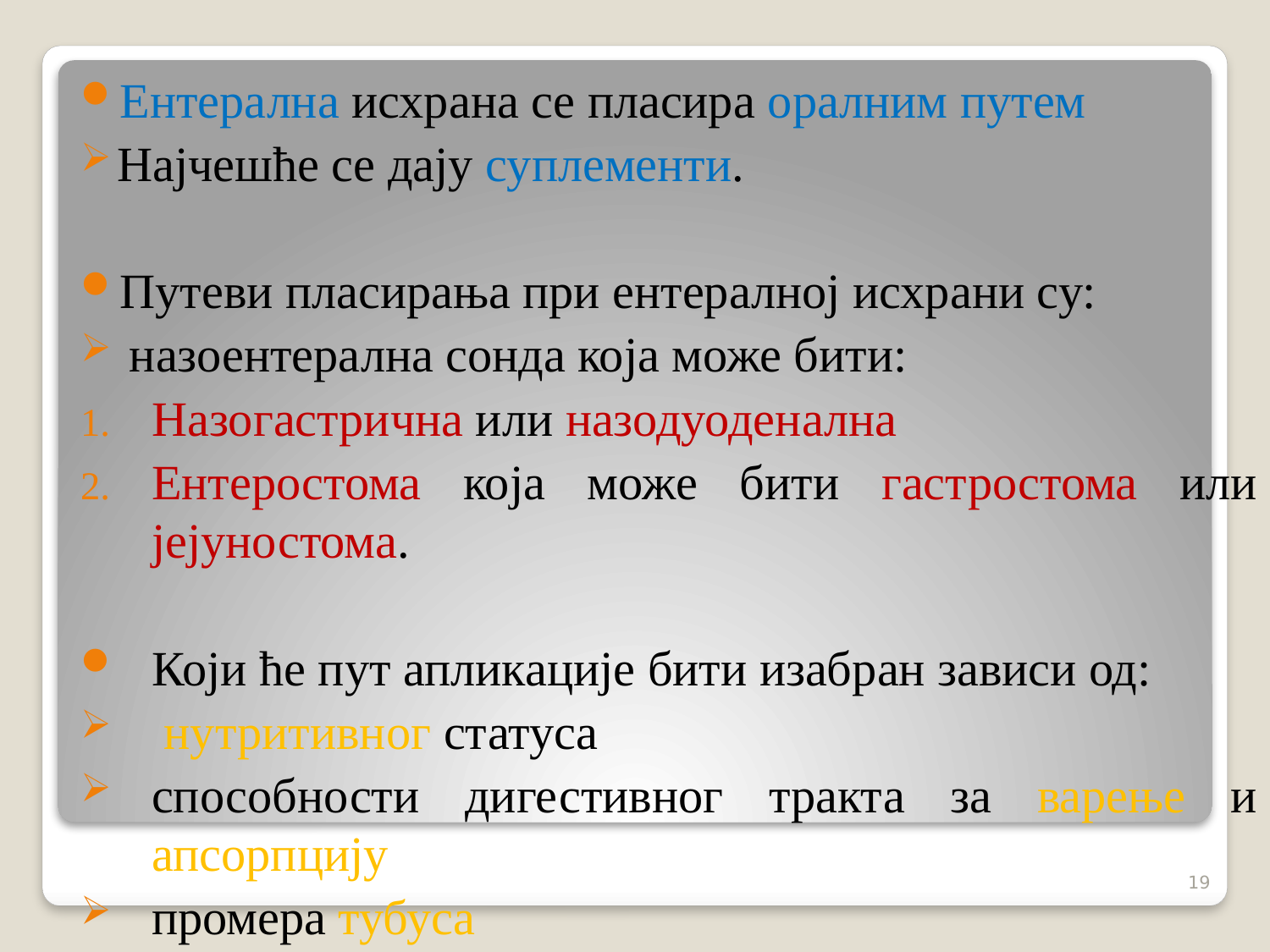

Ентерална исхрана се пласира оралним путем
Најчешће се дају суплементи.

Путеви пласирања при ентералној исхрани су:
 назоентерална сонда која може бити:
Назогастрична или назодуоденална
Ентеростома која може бити гастростома или јејуностома.

Који ће пут апликације бити изабран зависи од:
 нутритивног статуса
способности дигестивног тракта за варење и апсорпцију
промера тубуса
19